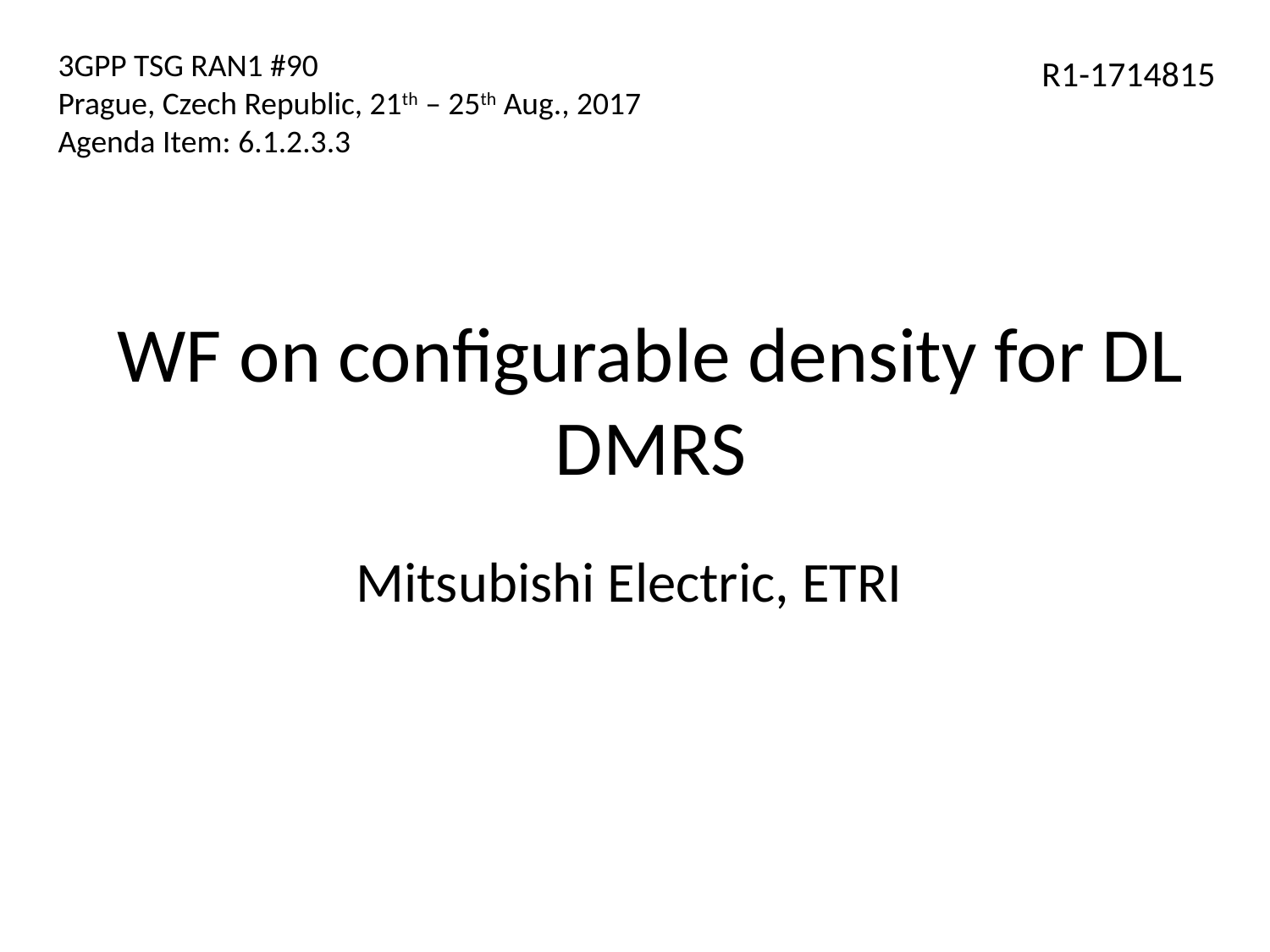

3GPP TSG RAN1 #90
Prague, Czech Republic, 21th – 25th Aug., 2017
Agenda Item: 6.1.2.3.3
R1-1714815
# WF on configurable density for DL DMRS
Mitsubishi Electric, ETRI